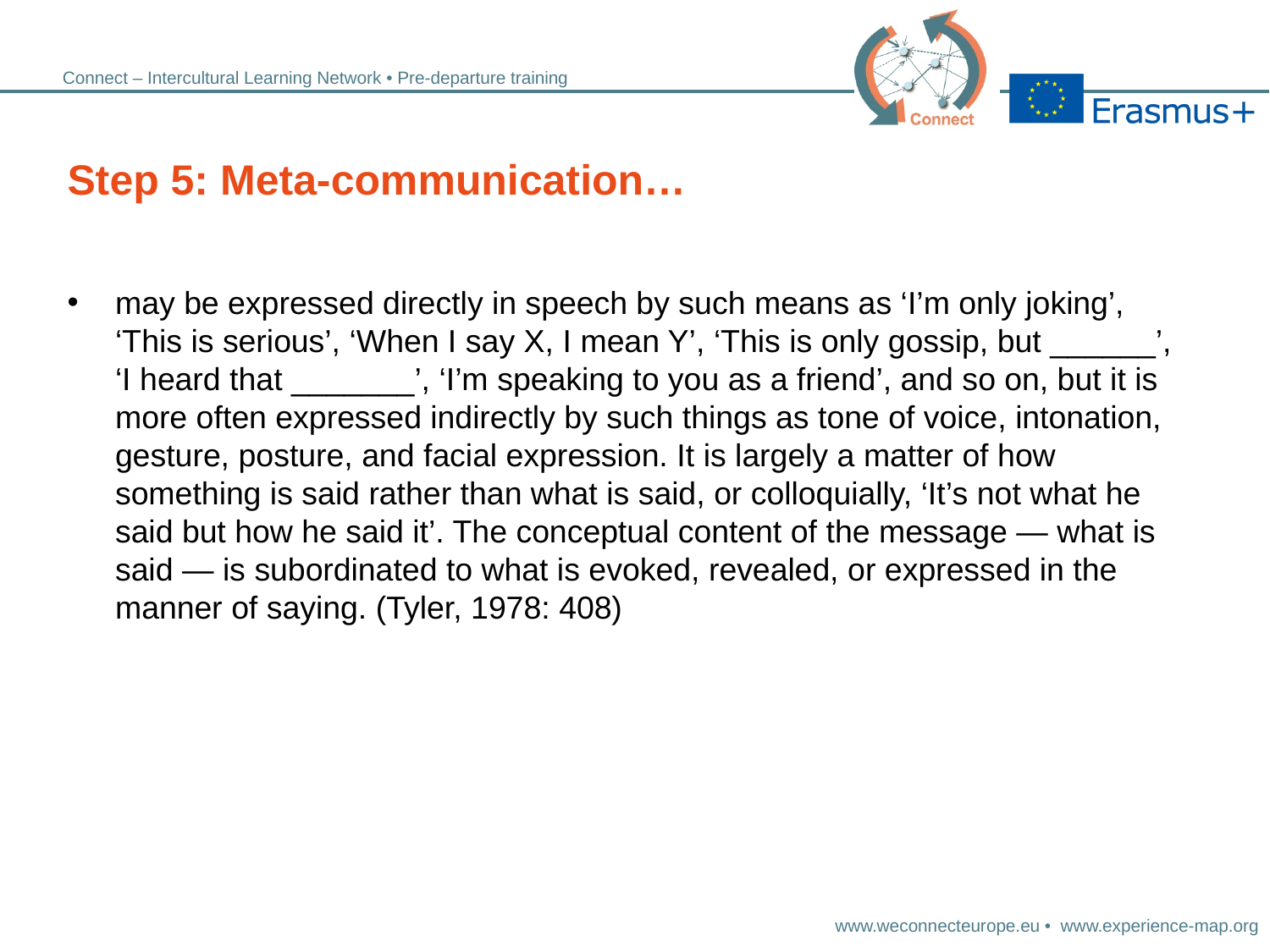

# Step 5: Meta-communication…
may be expressed directly in speech by such means as ‘I’m only joking’, ‘This is serious’, ‘When I say X, I mean Y’, ‘This is only gossip, but ______’, ‘I heard that _______’, ‘I’m speaking to you as a friend’, and so on, but it is more often expressed indirectly by such things as tone of voice, intonation, gesture, posture, and facial expression. It is largely a matter of how something is said rather than what is said, or colloquially, ‘It’s not what he said but how he said it’. The conceptual content of the message — what is said — is subordinated to what is evoked, revealed, or expressed in the manner of saying. (Tyler, 1978: 408)